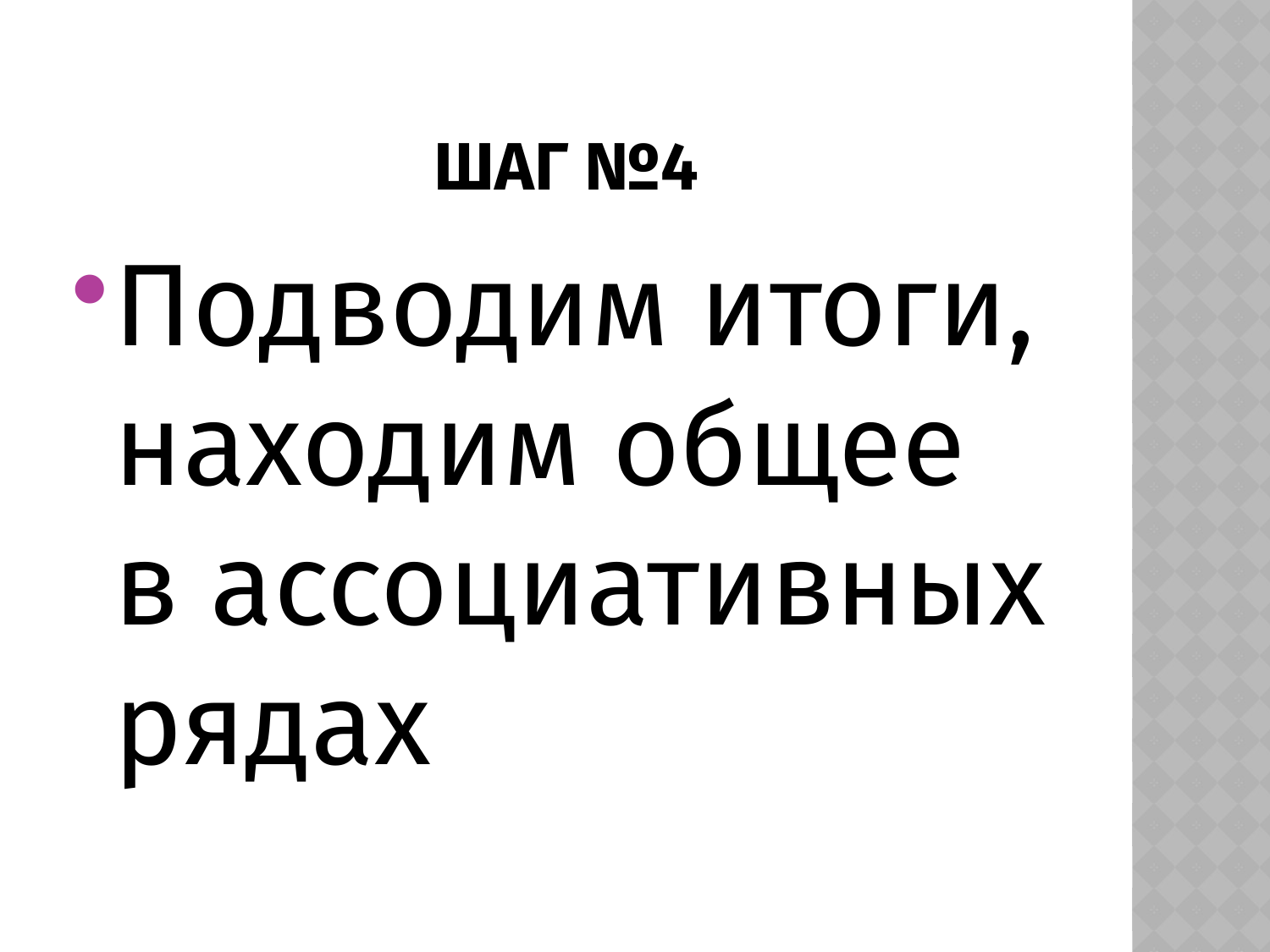

# Шаг №4
Подводим итоги, находим общее в ассоциативных рядах